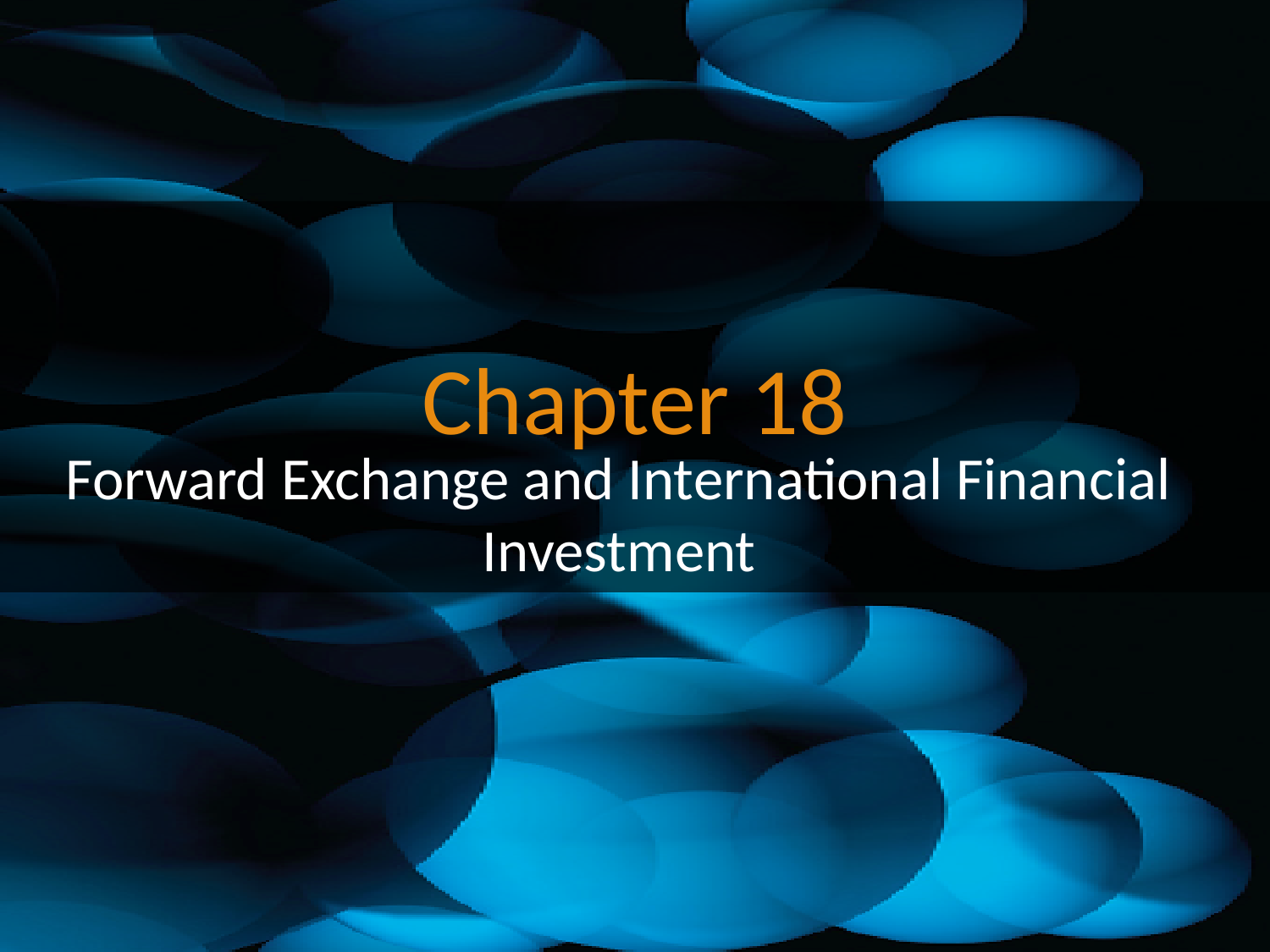

# Chapter 18
Forward Exchange and International Financial Investment